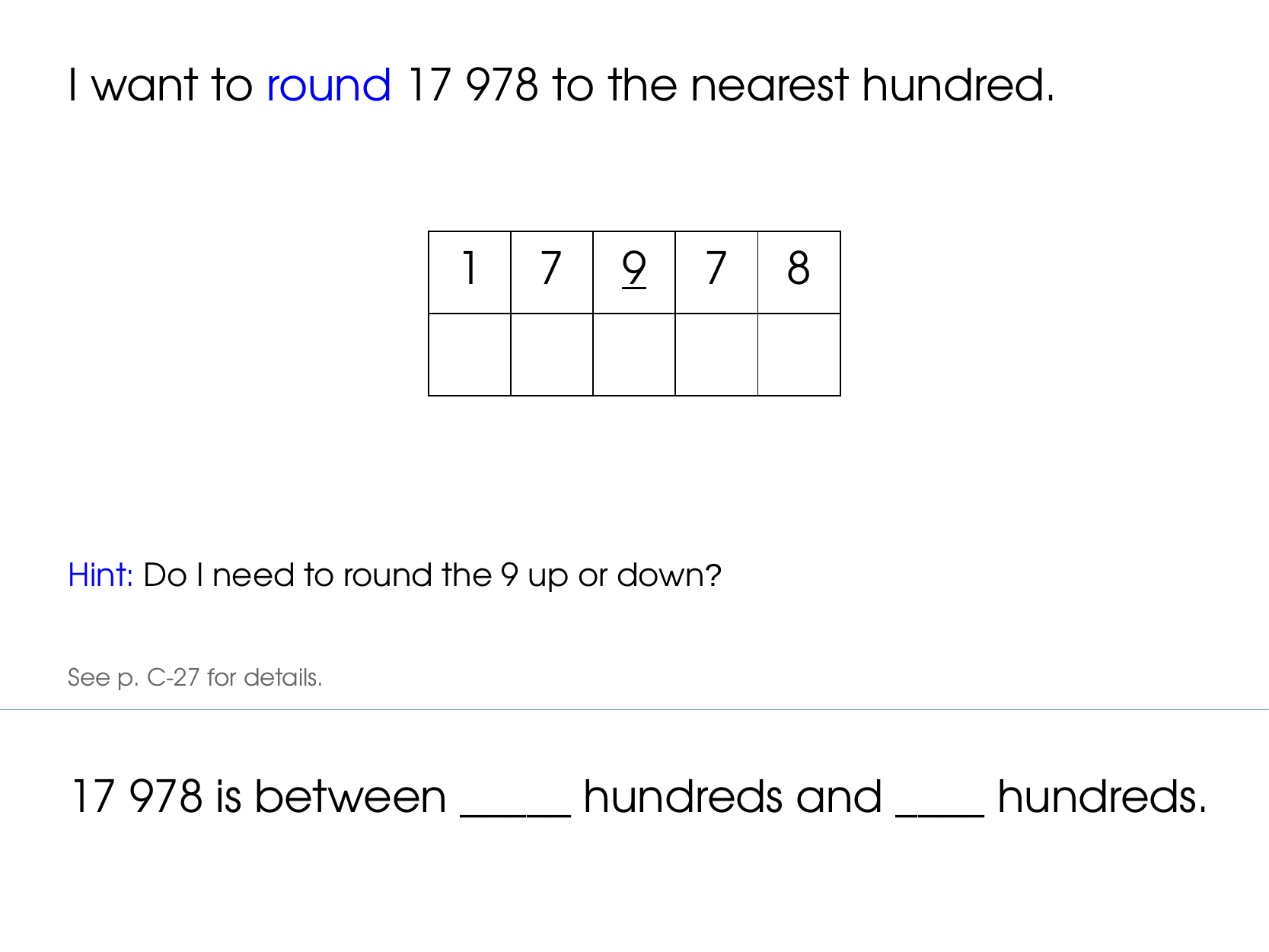

I want to round 17 978 to the nearest hundred.
| 1 | 7 | 9 | 7 | 8 |
| --- | --- | --- | --- | --- |
|  |  |  |  |  |
Hint: Do I need to round the 9 up or down?
See p. C-27 for details.
17 978 is between _____ hundreds and ____ hundreds.